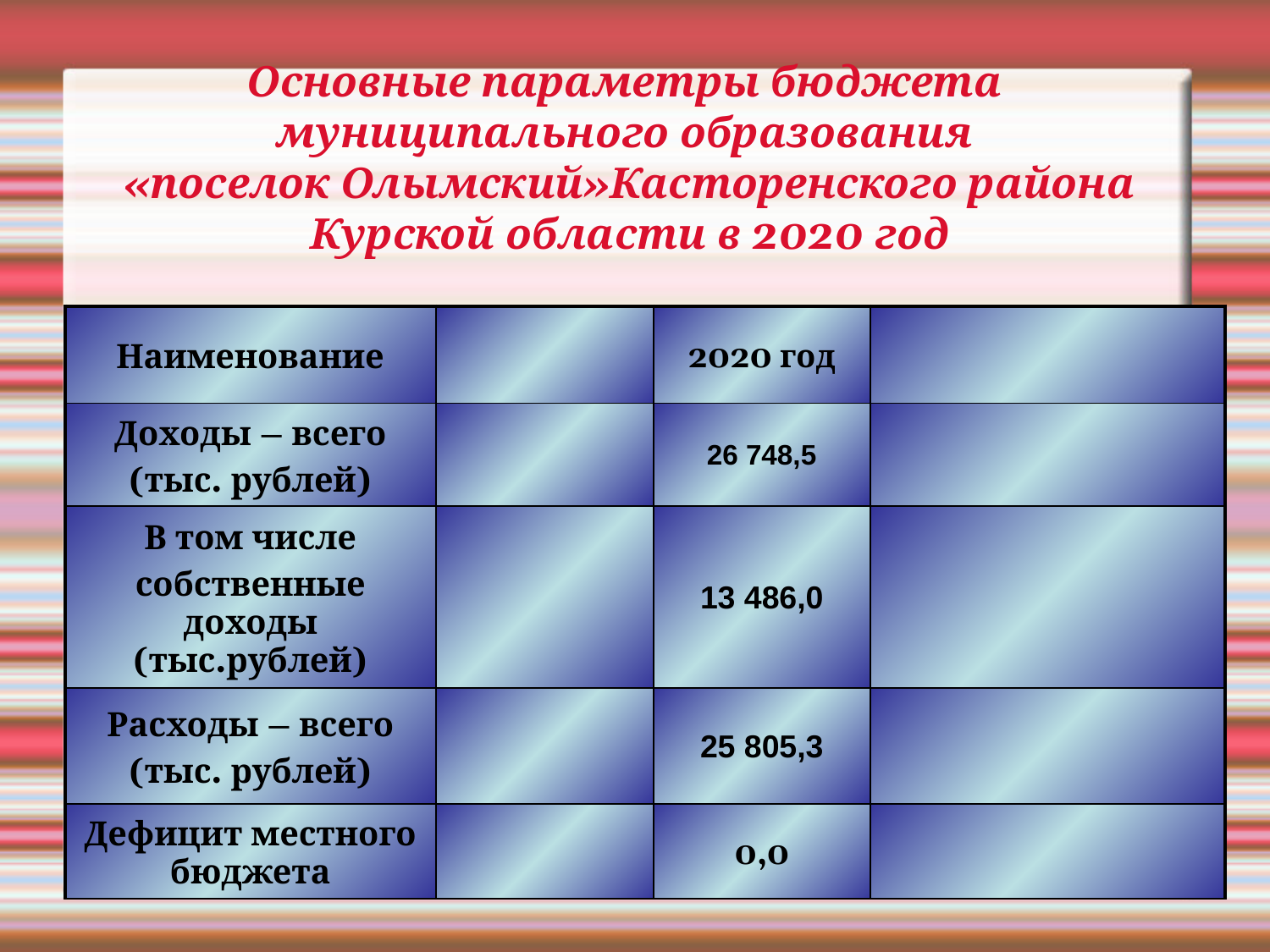

# Основные параметры бюджета муниципального образования «поселок Олымский»Касторенского района Курской области в 2020 год
| Наименование |  | 2020 год |  |
| --- | --- | --- | --- |
| Доходы – всего (тыс. рублей) |  | 26 748,5 |  |
| В том числе собственные доходы (тыс.рублей) |  | 13 486,0 |  |
| Расходы – всего (тыс. рублей) |  | 25 805,3 |  |
| Дефицит местного бюджета |  | 0,0 |  |